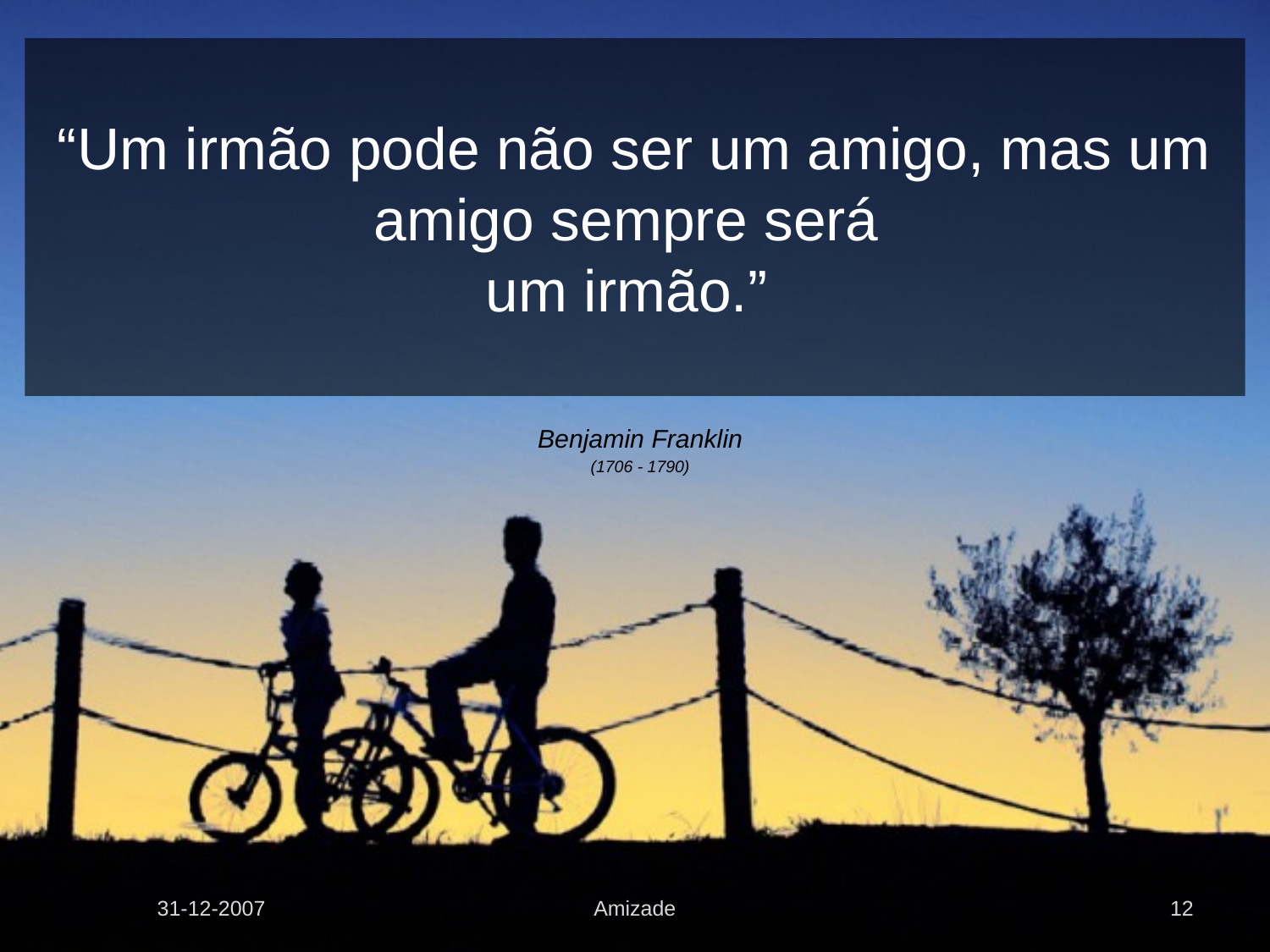

# “Um irmão pode não ser um amigo, mas um amigo sempre será um irmão.”
Benjamin Franklin
(1706 - 1790)
31-12-2007
Amizade
12